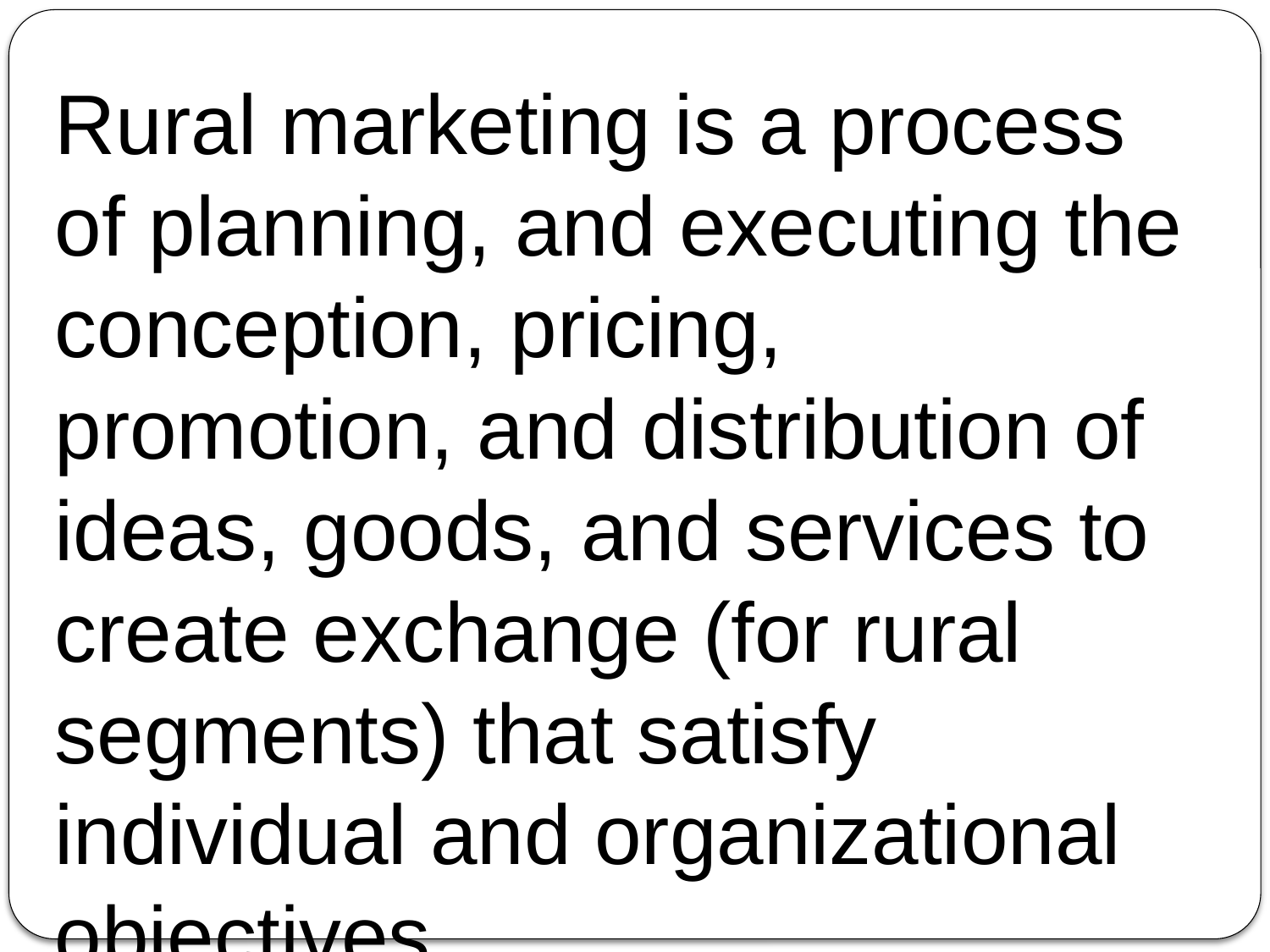

Rural marketing is a process of planning, and executing the conception, pricing, promotion, and distribution of ideas, goods, and services to create exchange (for rural segments) that satisfy individual and organizational objectives.